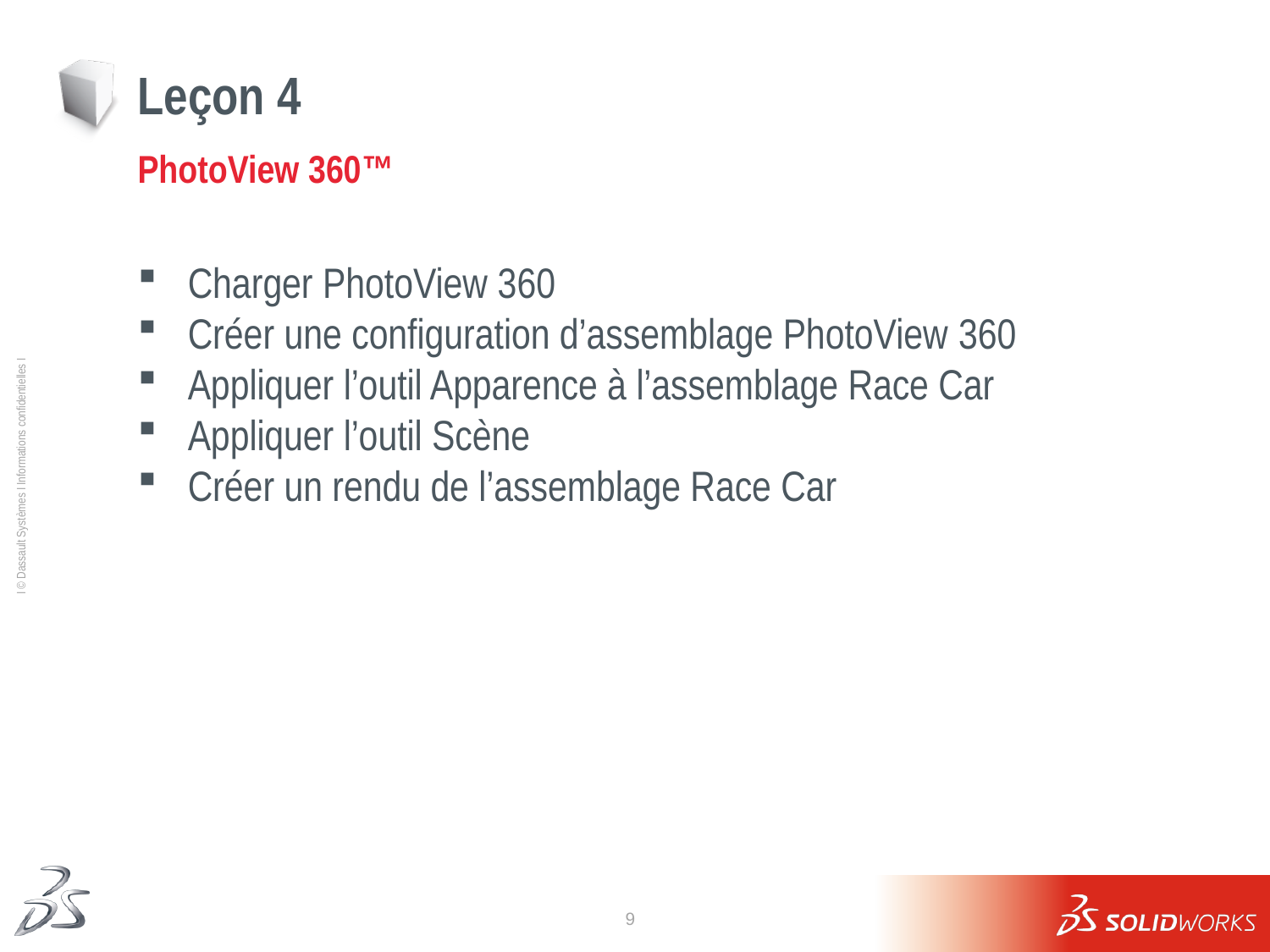

# Leçon 4
PhotoView 360™
Charger PhotoView 360
Créer une configuration d’assemblage PhotoView 360
Appliquer l’outil Apparence à l’assemblage Race Car
Appliquer l’outil Scène
Créer un rendu de l’assemblage Race Car